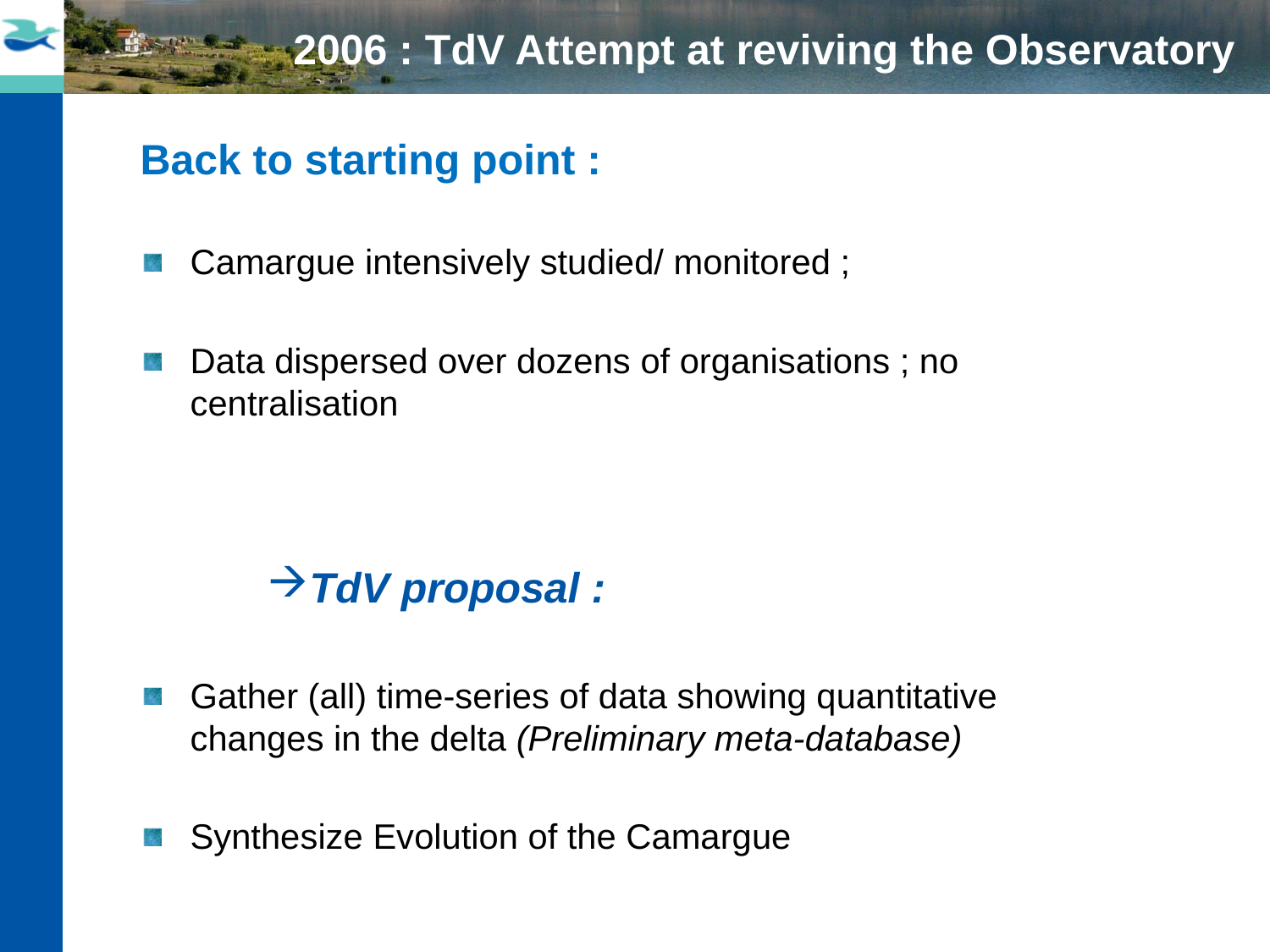

2006 : TdV Attempt at reviving the Observatory
Back to starting point :

Camargue intensively studied/ monitored ;

Data dispersed over dozens of organisations ; no centralisation
An observatory : for whom ?
TdV proposal :

Gather (all) time-series of data showing quantitative changes in the delta (Preliminary meta-database)

Synthesize Evolution of the Camargue